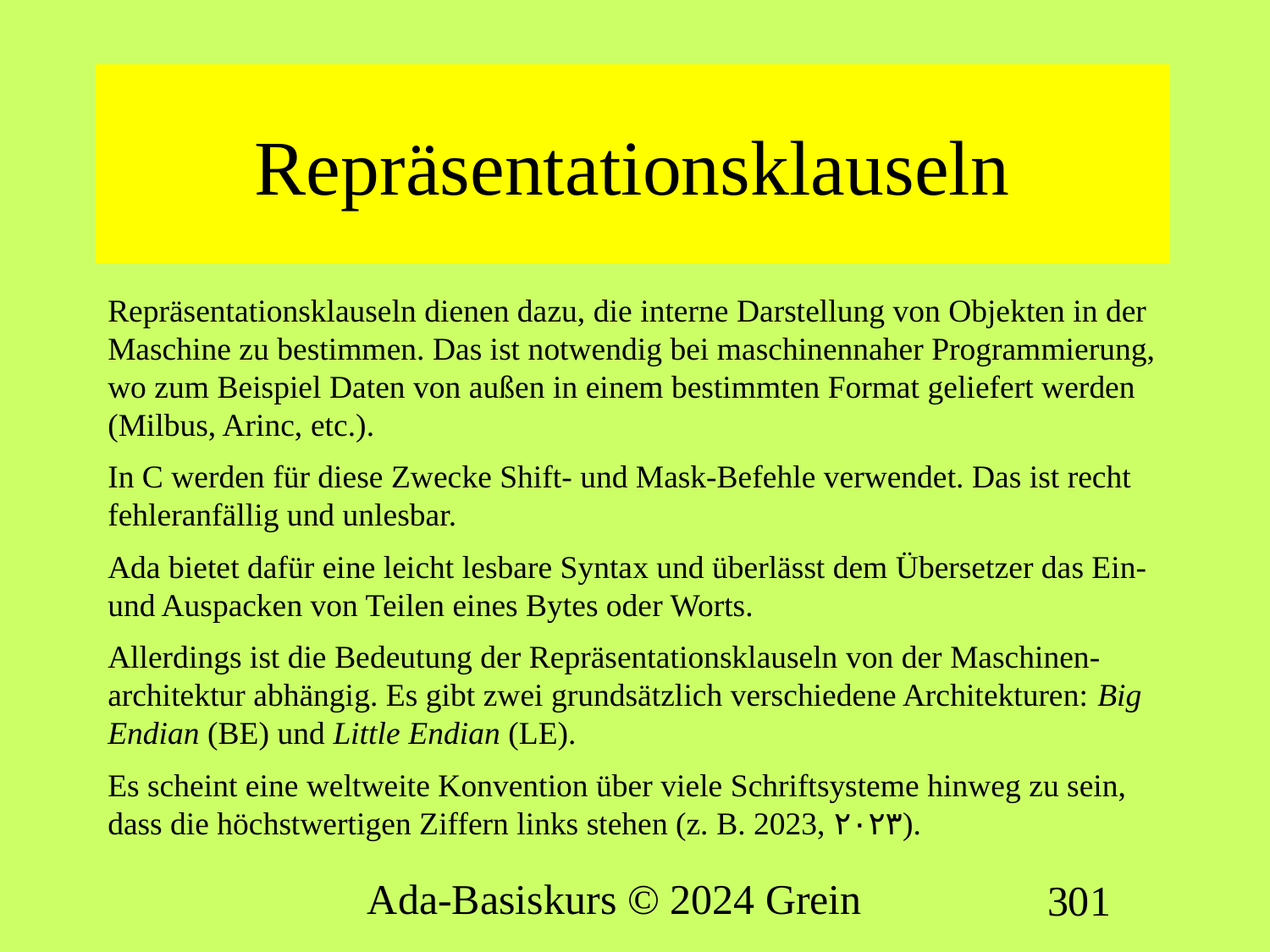

# Repräsentationsklauseln
Repräsentationsklauseln dienen dazu, die interne Darstellung von Objekten in der Maschine zu bestimmen. Das ist notwendig bei maschinennaher Programmierung, wo zum Beispiel Daten von außen in einem bestimmten Format geliefert werden (Milbus, Arinc, etc.).
In C werden für diese Zwecke Shift- und Mask-Befehle verwendet. Das ist recht fehleranfällig und unlesbar.
Ada bietet dafür eine leicht lesbare Syntax und überlässt dem Übersetzer das Ein- und Auspacken von Teilen eines Bytes oder Worts.
Allerdings ist die Bedeutung der Repräsentationsklauseln von der Maschinen-architektur abhängig. Es gibt zwei grundsätzlich verschiedene Architekturen: Big Endian (BE) und Little Endian (LE).
Es scheint eine weltweite Konvention über viele Schriftsysteme hinweg zu sein, dass die höchstwertigen Ziffern links stehen (z. B. 2023, ٢٠٢٣).
Ada-Basiskurs © 2024 Grein
301